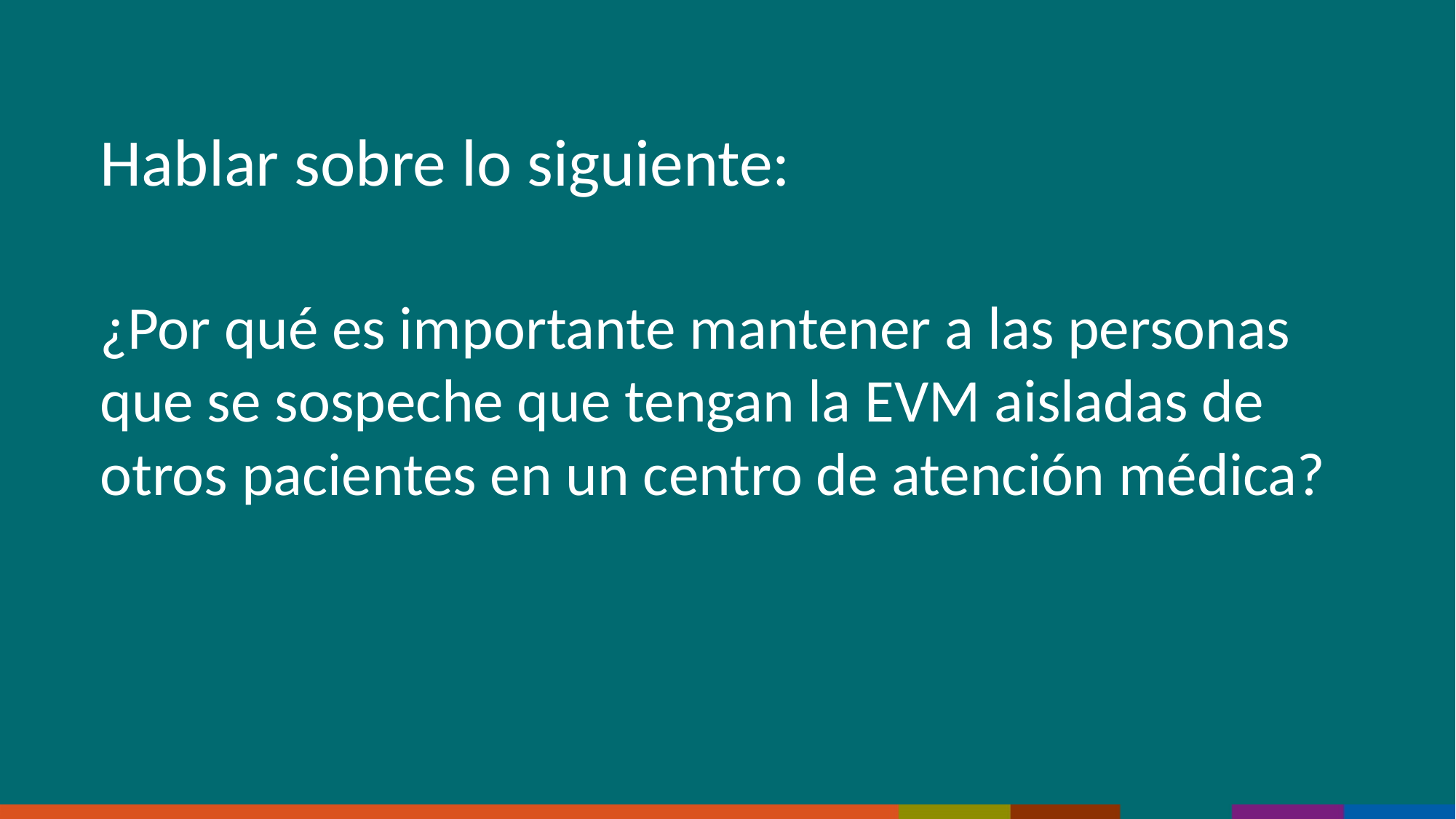

Hablar sobre lo siguiente:
¿Por qué es importante mantener a las personas que se sospeche que tengan la EVM aisladas de otros pacientes en un centro de atención médica?